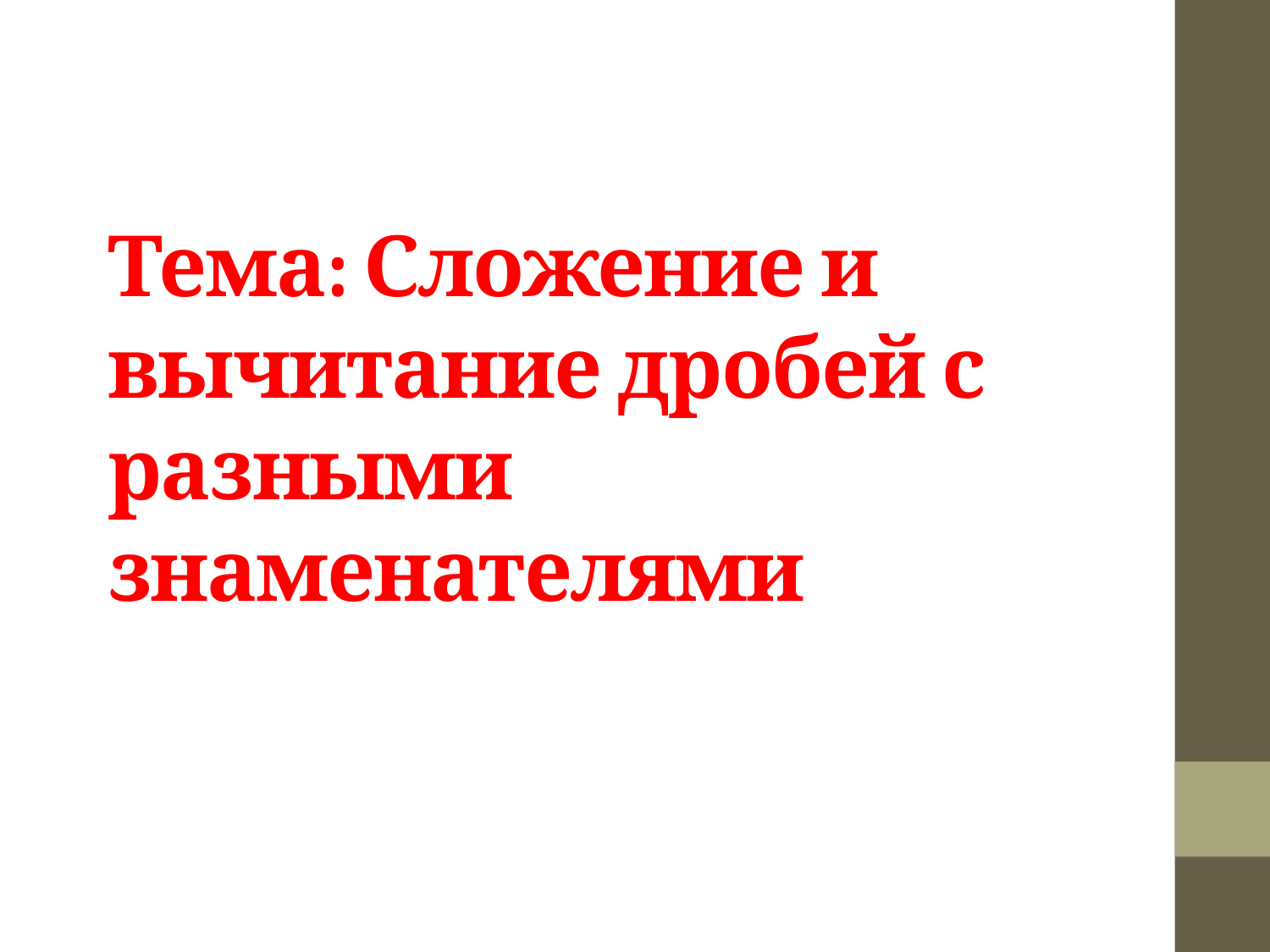

# Тема: Сложение и вычитание дробей с разными знаменателями